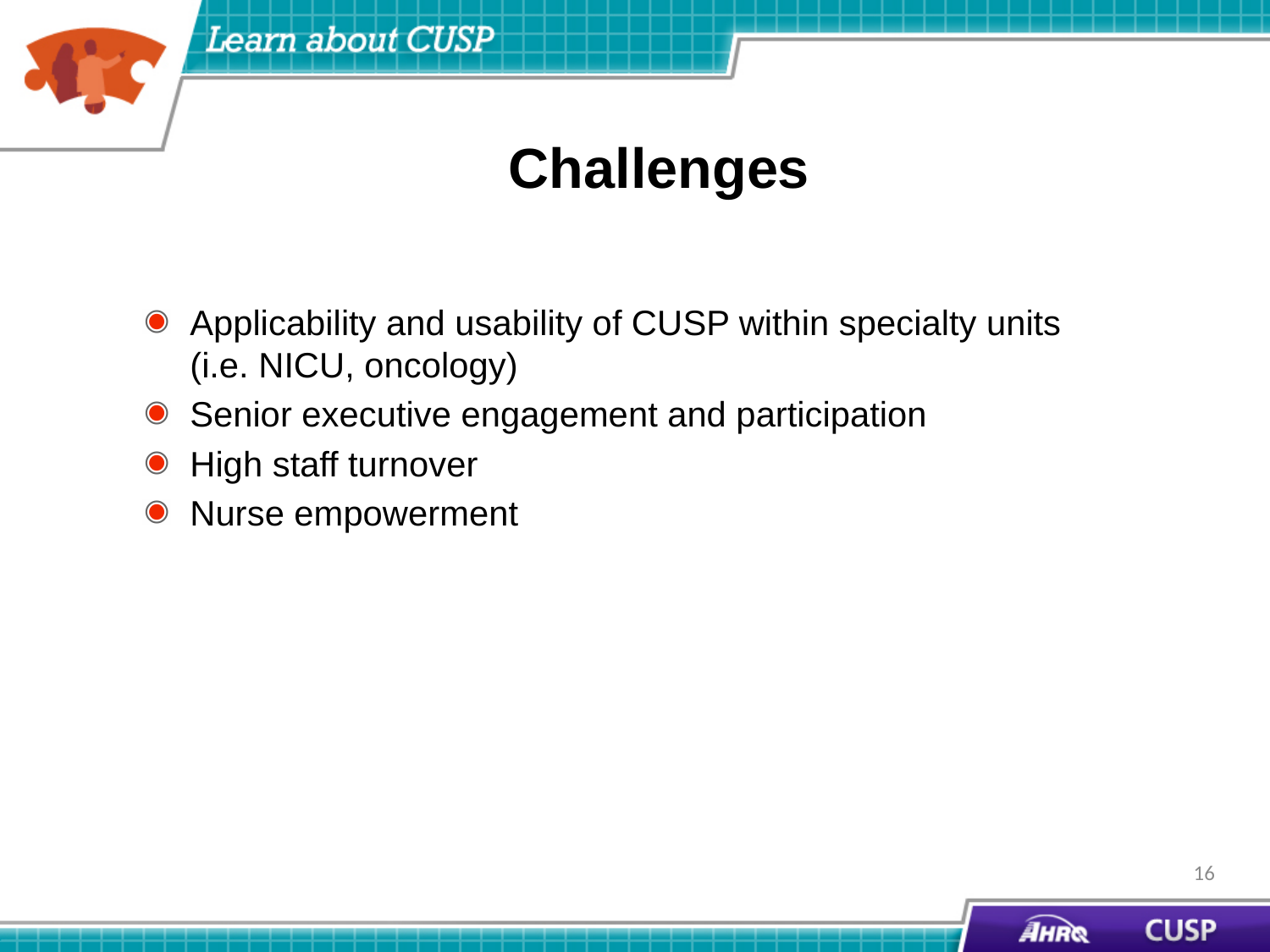

# Challenges
Applicability and usability of CUSP within specialty units (i.e. NICU, oncology)
Senior executive engagement and participation
High staff turnover
Nurse empowerment

16